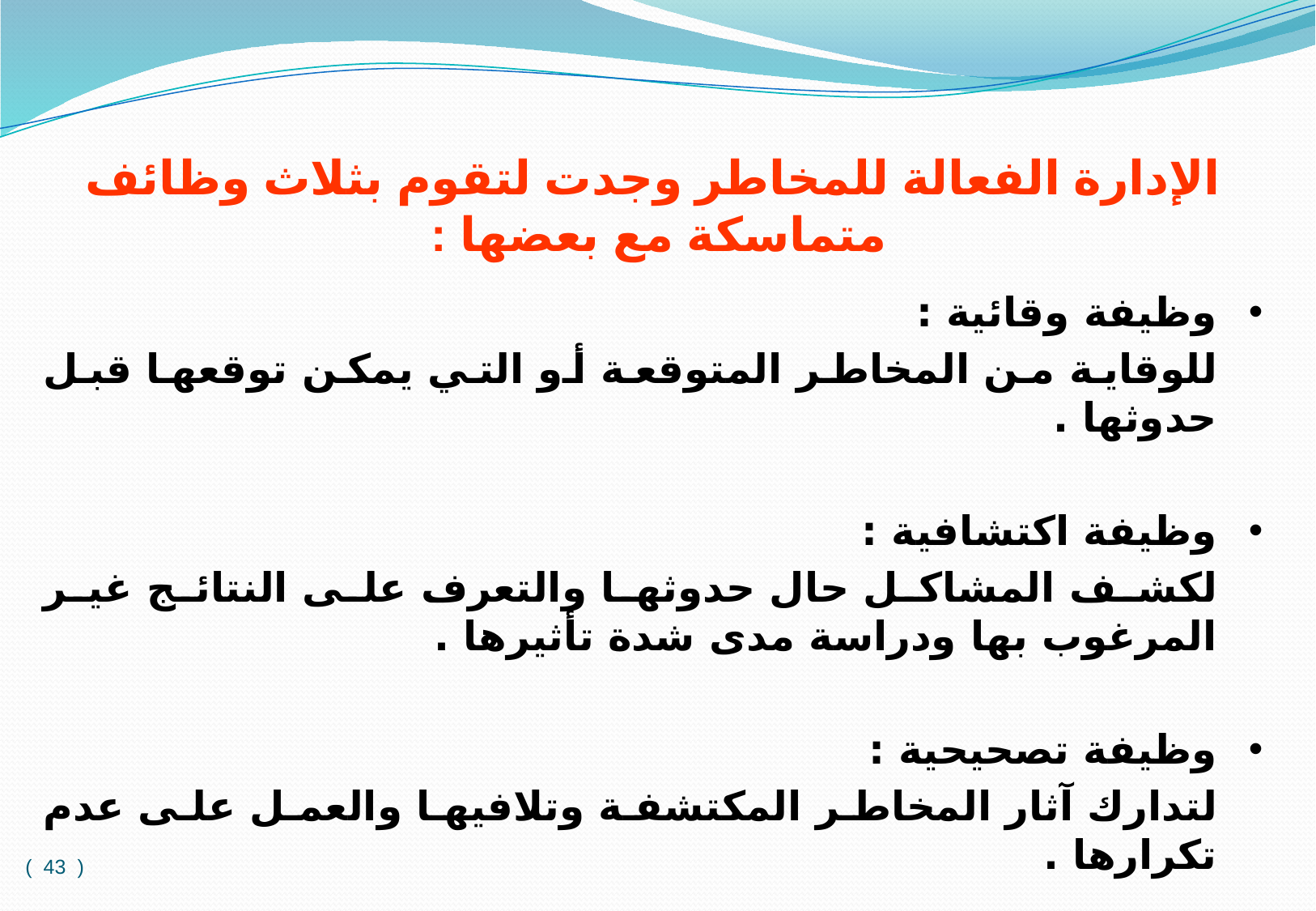

الإدارة الفعالة للمخاطر وجدت لتقوم بثلاث وظائف متماسكة مع بعضها :
وظيفة وقائية :
		للوقاية من المخاطر المتوقعة أو التي يمكن توقعها قبل حدوثها .

وظيفة اكتشافية :
		لكشف المشاكل حال حدوثها والتعرف على النتائج غير المرغوب بها ودراسة مدى شدة تأثيرها .

وظيفة تصحيحية :
		لتدارك آثار المخاطر المكتشفة وتلافيها والعمل على عدم تكرارها .
(  43  )